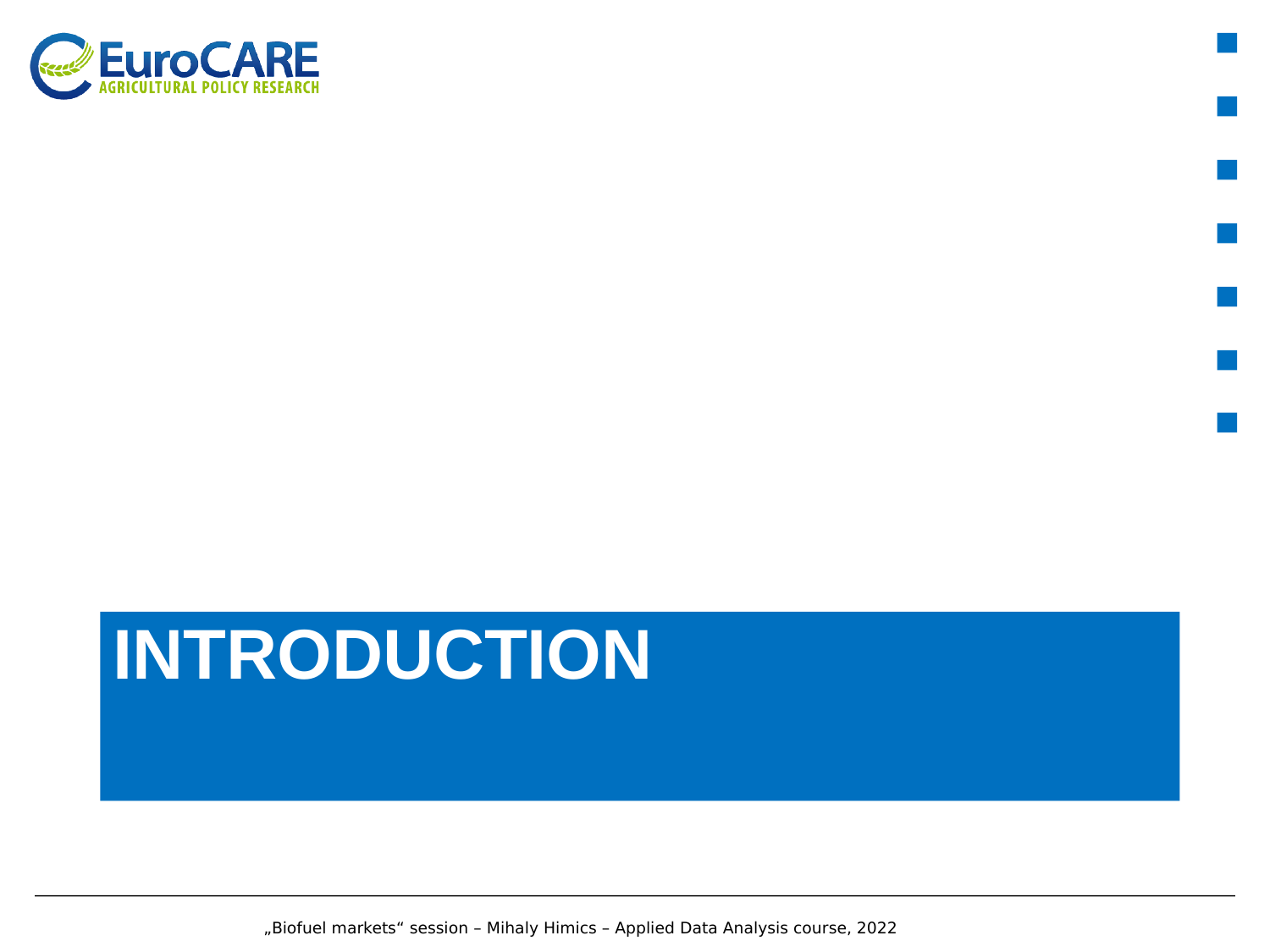

# Introduction
„Biofuel markets“ session – Mihaly Himics – Applied Data Analysis course, 2022